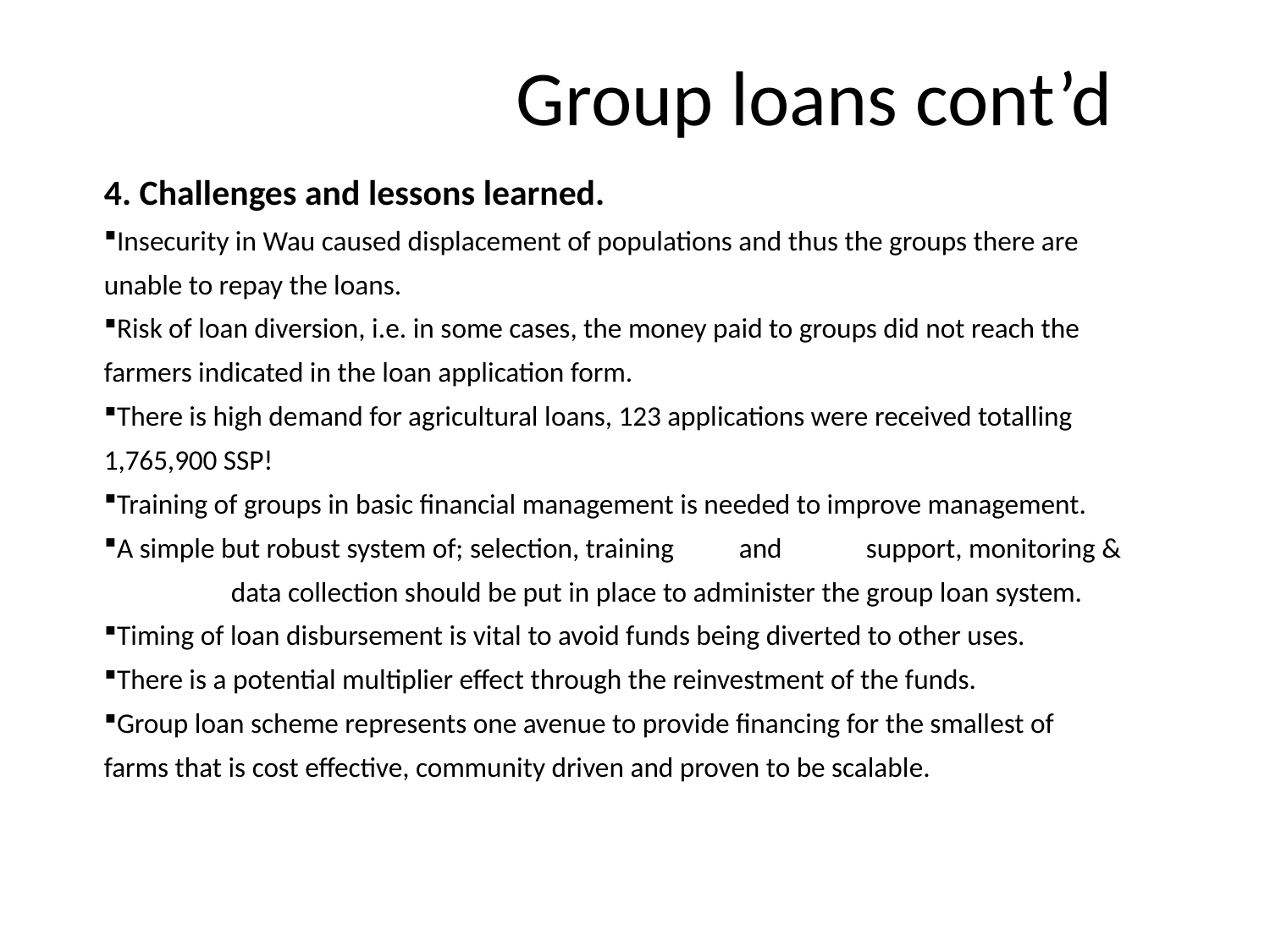

Group loans cont’d
4. Challenges and lessons learned.
Insecurity in Wau caused displacement of populations and thus the groups there are 	unable to repay the loans.
Risk of loan diversion, i.e. in some cases, the money paid to groups did not reach the 	farmers indicated in the loan application form.
There is high demand for agricultural loans, 123 applications were received totalling 	1,765,900 SSP!
Training of groups in basic financial management is needed to improve management.
A simple but robust system of; selection, training 	and 	support, monitoring & 	data collection should be put in place to administer the group loan system.
Timing of loan disbursement is vital to avoid funds being diverted to other uses.
There is a potential multiplier effect through the reinvestment of the funds.
Group loan scheme represents one avenue to provide financing for the smallest of 	farms that is cost effective, community driven and proven to be scalable.